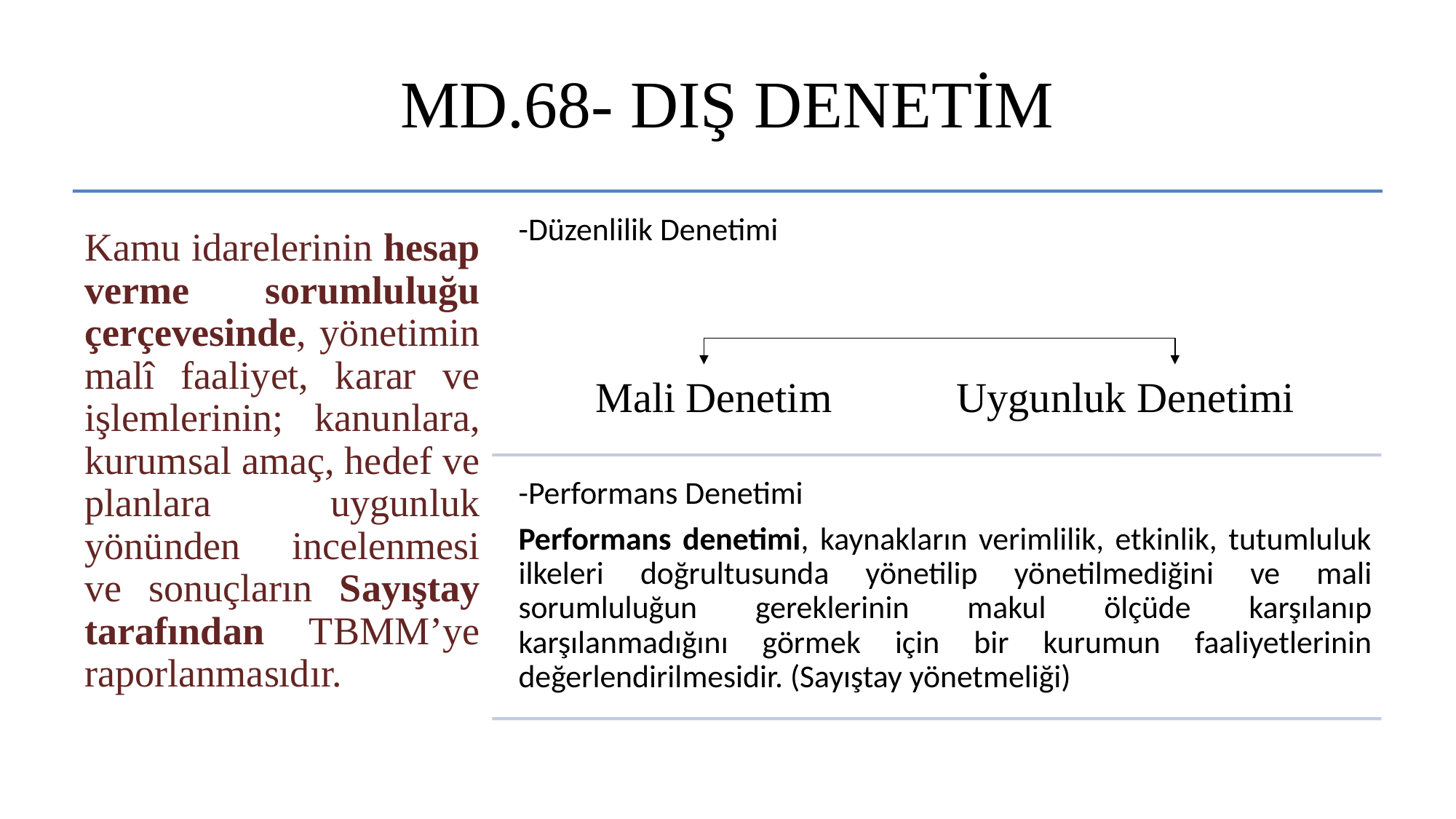

# MD.68- DIŞ DENETİM
Kamu idarelerinin hesap verme sorumluluğu çerçevesinde, yönetimin malî faaliyet, karar ve işlemlerinin; kanunlara, kurumsal amaç, hedef ve planlara uygunluk yönünden incelenmesi ve sonuçların Sayıştay tarafından TBMM’ye raporlanmasıdır.
-Düzenlilik Denetimi
-Performans Denetimi
Performans denetimi, kaynakların verimlilik, etkinlik, tutumluluk ilkeleri doğrultusunda yönetilip yönetilmediğini ve mali sorumluluğun gereklerinin makul ölçüde karşılanıp karşılanmadığını görmek için bir kurumun faaliyetlerinin değerlendirilmesidir. (Sayıştay yönetmeliği)
Mali Denetim
Uygunluk Denetimi